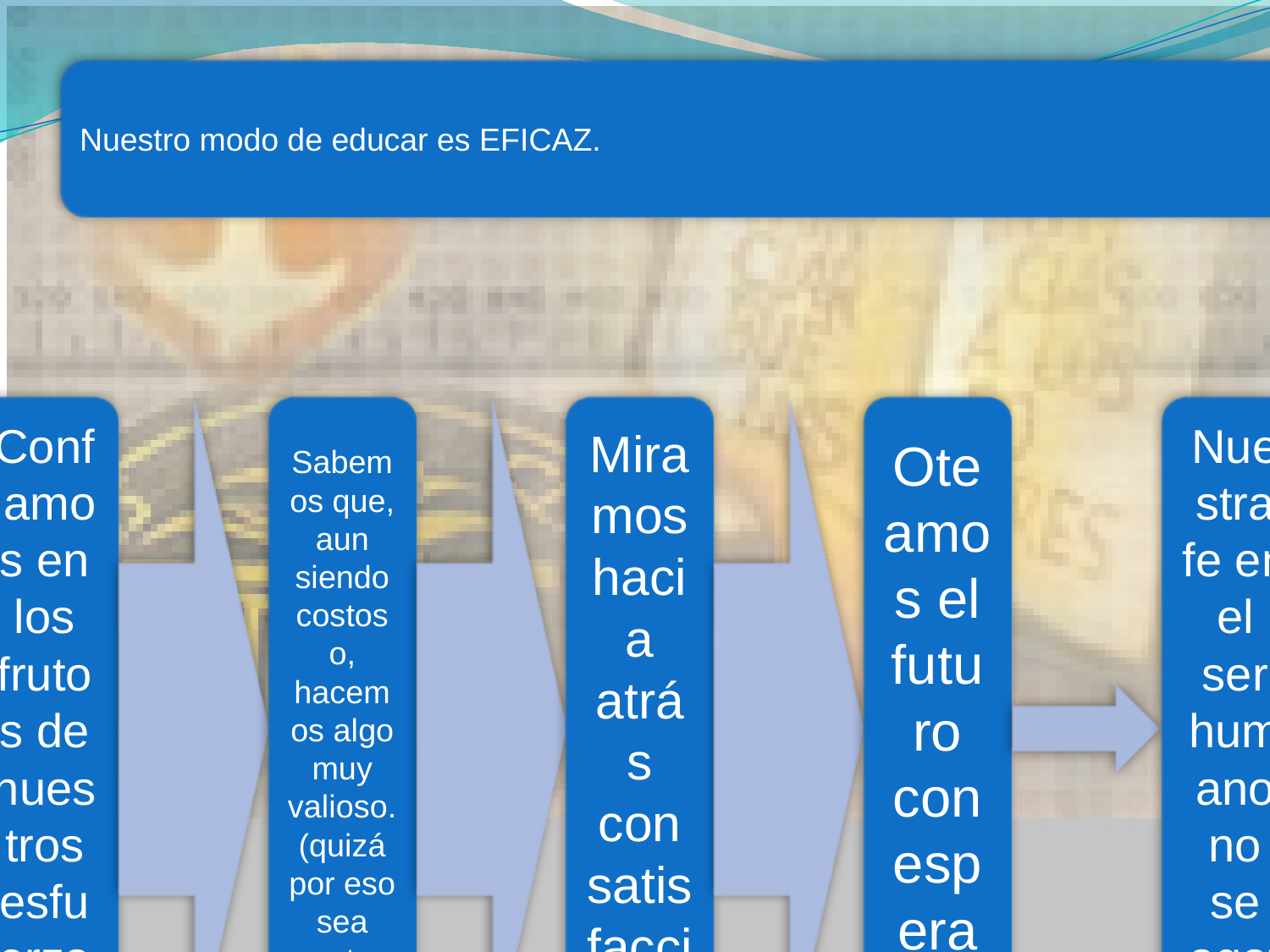

Nuestro modo de educar es EFICAZ.
Sabemos que, aun siendo costoso, hacemos algo muy valioso.
(quizá por eso